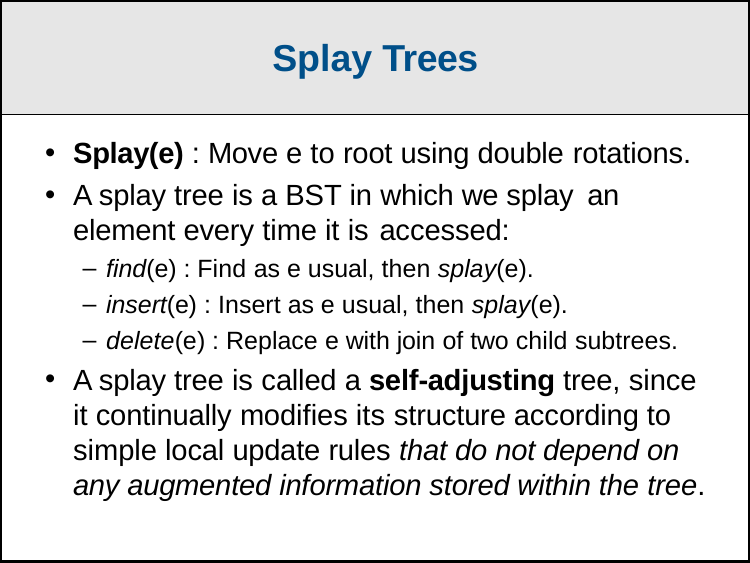

Splay Trees
Splay(e) : Move e to root using double rotations.
A splay tree is a BST in which we splay an
element every time it is accessed:
find(e) : Find as e usual, then splay(e).
insert(e) : Insert as e usual, then splay(e).
delete(e) : Replace e with join of two child subtrees.
A splay tree is called a self-adjusting tree, since  it continually modifies its structure according to  simple local update rules that do not depend on  any augmented information stored within the tree.